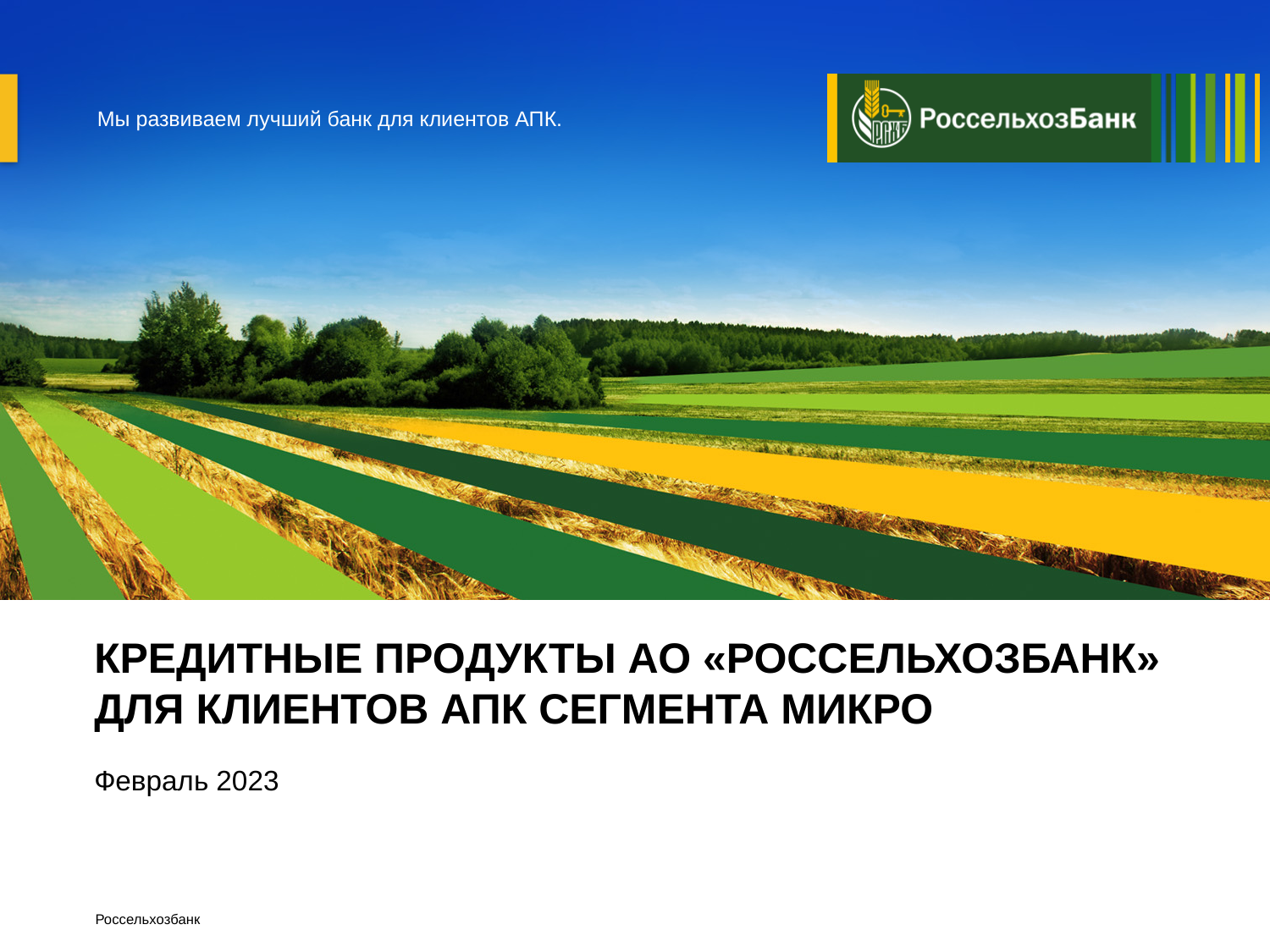

Мы развиваем лучший банк для клиентов АПК.
# КРЕДИТНЫЕ ПРОДУКТЫ АО «РОССЕЛЬХОЗБАНК» ДЛЯ КЛИЕНТОВ АПК СЕГМЕНТА МИКРО
Февраль 2023